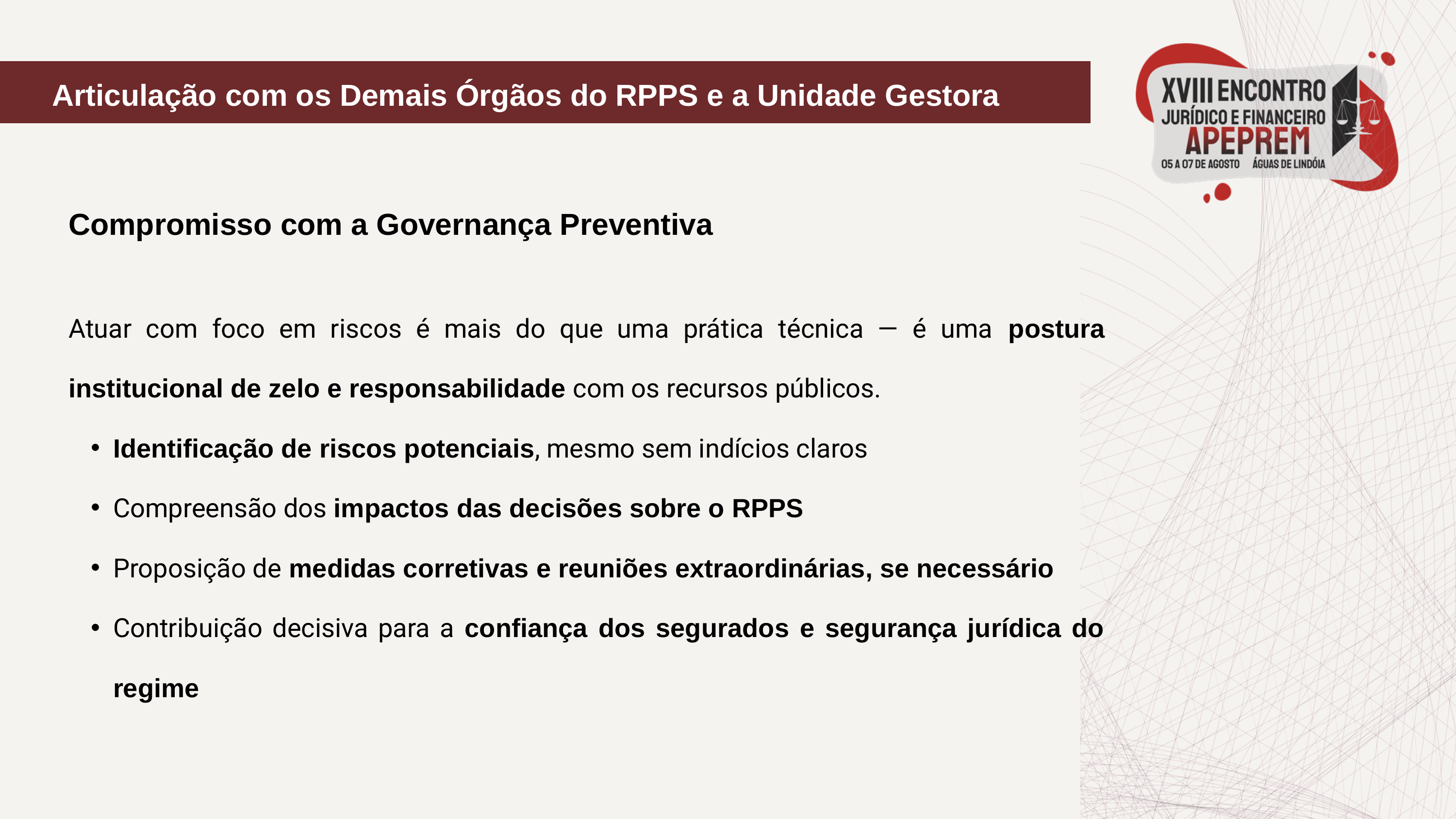

Articulação com os Demais Órgãos do RPPS e a Unidade Gestora
Compromisso com a Governança Preventiva
Atuar com foco em riscos é mais do que uma prática técnica — é uma postura institucional de zelo e responsabilidade com os recursos públicos.
Identificação de riscos potenciais, mesmo sem indícios claros
Compreensão dos impactos das decisões sobre o RPPS
Proposição de medidas corretivas e reuniões extraordinárias, se necessário
Contribuição decisiva para a confiança dos segurados e segurança jurídica do regime